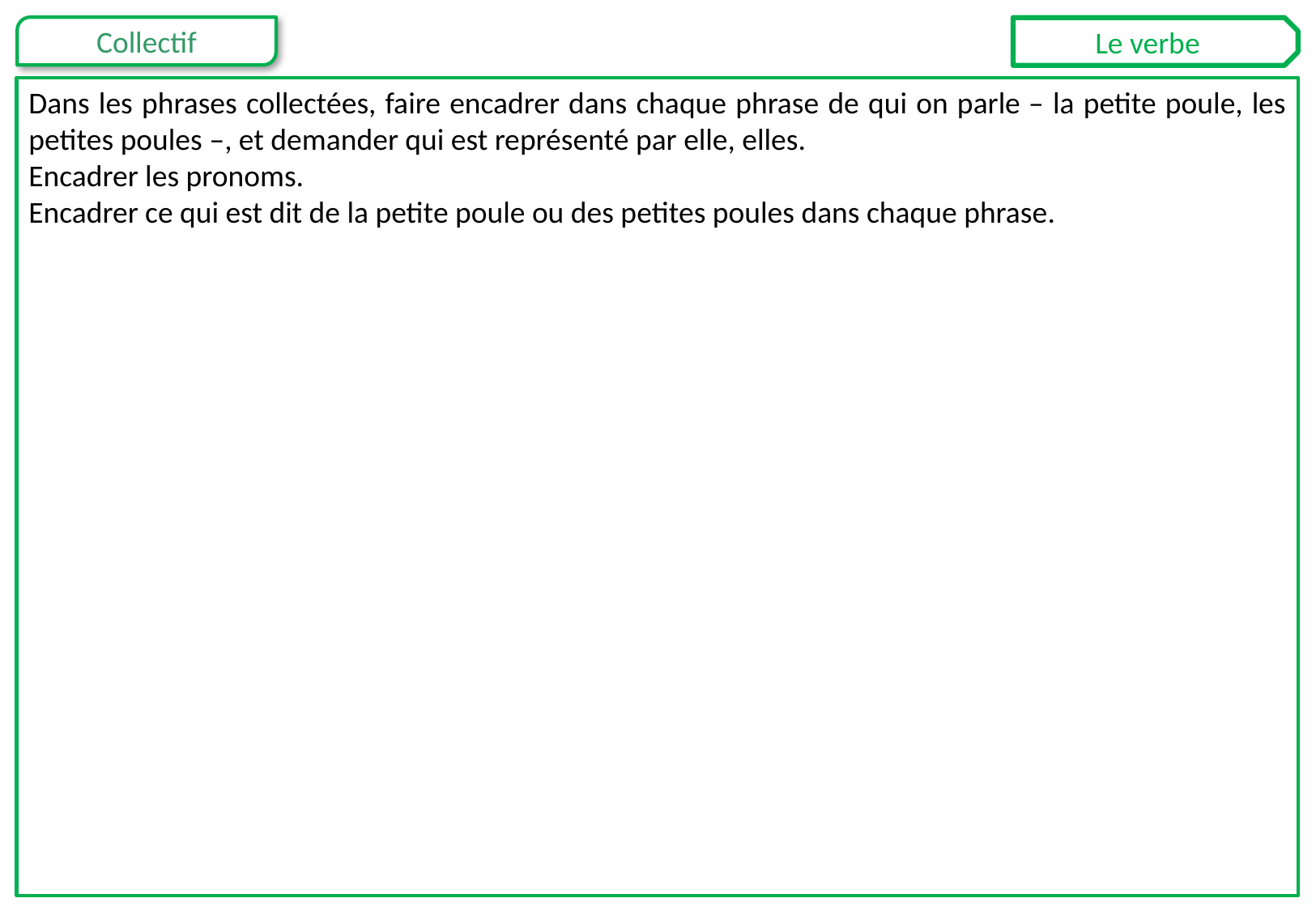

Le verbe
Dans les phrases collectées, faire encadrer dans chaque phrase de qui on parle – la petite poule, les petites poules –, et demander qui est représenté par elle, elles.
Encadrer les pronoms.
Encadrer ce qui est dit de la petite poule ou des petites poules dans chaque phrase.